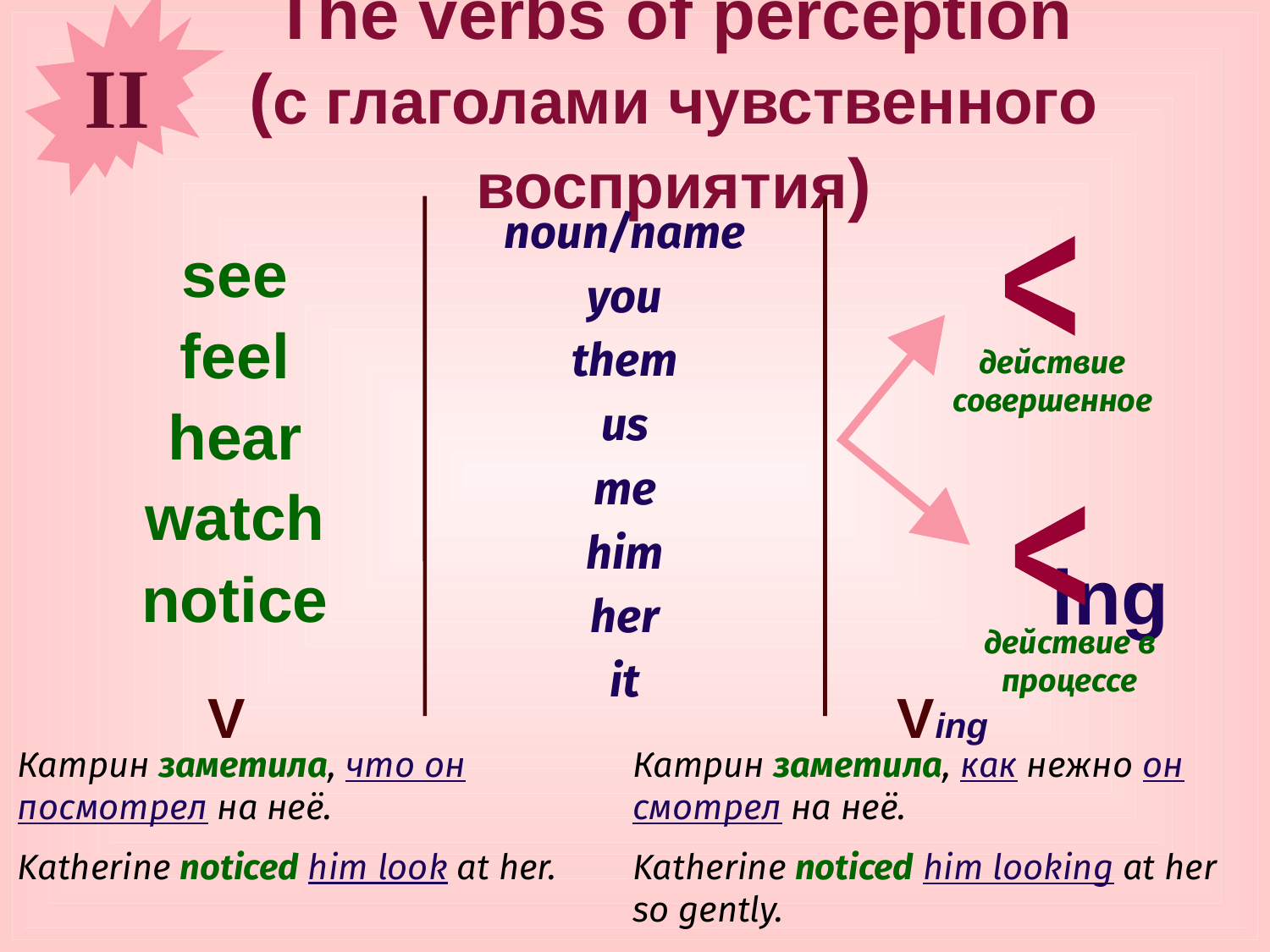

II
# The verbs of perception (с глаголами чувственного восприятия)

noun/name
you
them
us
me
him
her
it

see
feel
hear
watch
notice

V

действие совершенное
V
ing
действие в процессе
V
Ving
Катрин заметила, что он посмотрел на неё.
Katherine noticed him look at her.
Катрин заметила, как нежно он смотрел на неё.
Katherine noticed him looking at her so gently.